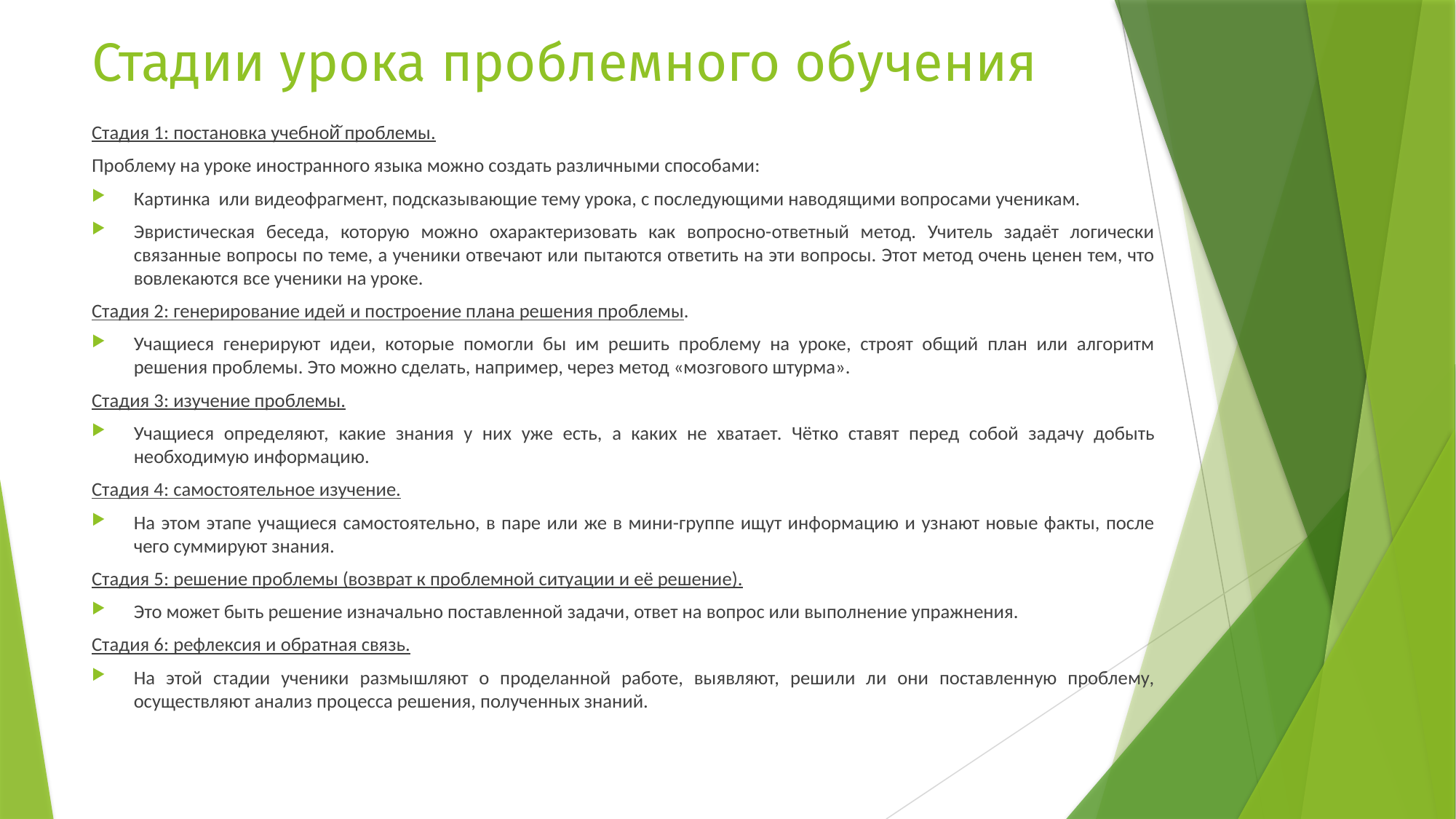

# Стадии урока проблемного обучения
Стадия 1: постановка учебной̆ проблемы.
Проблему на уроке иностранного языка можно создать различными способами:
Картинка  или видеофрагмент, подсказывающие тему урока, с последующими наводящими вопросами ученикам.
Эвристическая беседа, которую можно охарактеризовать как вопросно-ответный метод. Учитель задаёт логически связанные вопросы по теме, а ученики отвечают или пытаются ответить на эти вопросы. Этот метод очень ценен тем, что вовлекаются все ученики на уроке.
Стадия 2: генерирование идей и построение плана решения проблемы.
Учащиеся генерируют идеи, которые помогли бы им решить проблему на уроке, строят общий план или алгоритм решения проблемы. Это можно сделать, например, через метод «мозгового штурма».
Стадия 3: изучение проблемы.
Учащиеся определяют, какие знания у них уже есть, а каких не хватает. Чётко ставят перед собой задачу добыть необходимую информацию.
Стадия 4: самостоятельное изучение.
На этом этапе учащиеся самостоятельно, в паре или же в мини-группе ищут информацию и узнают новые факты, после чего суммируют знания.
Стадия 5: решение проблемы (возврат к проблемной ситуации и её решение).
Это может быть решение изначально поставленной задачи, ответ на вопрос или выполнение упражнения.
Стадия 6: рефлексия и обратная связь.
На этой стадии ученики размышляют о проделанной работе, выявляют, решили ли они поставленную проблему, осуществляют анализ процесса решения, полученных знаний.